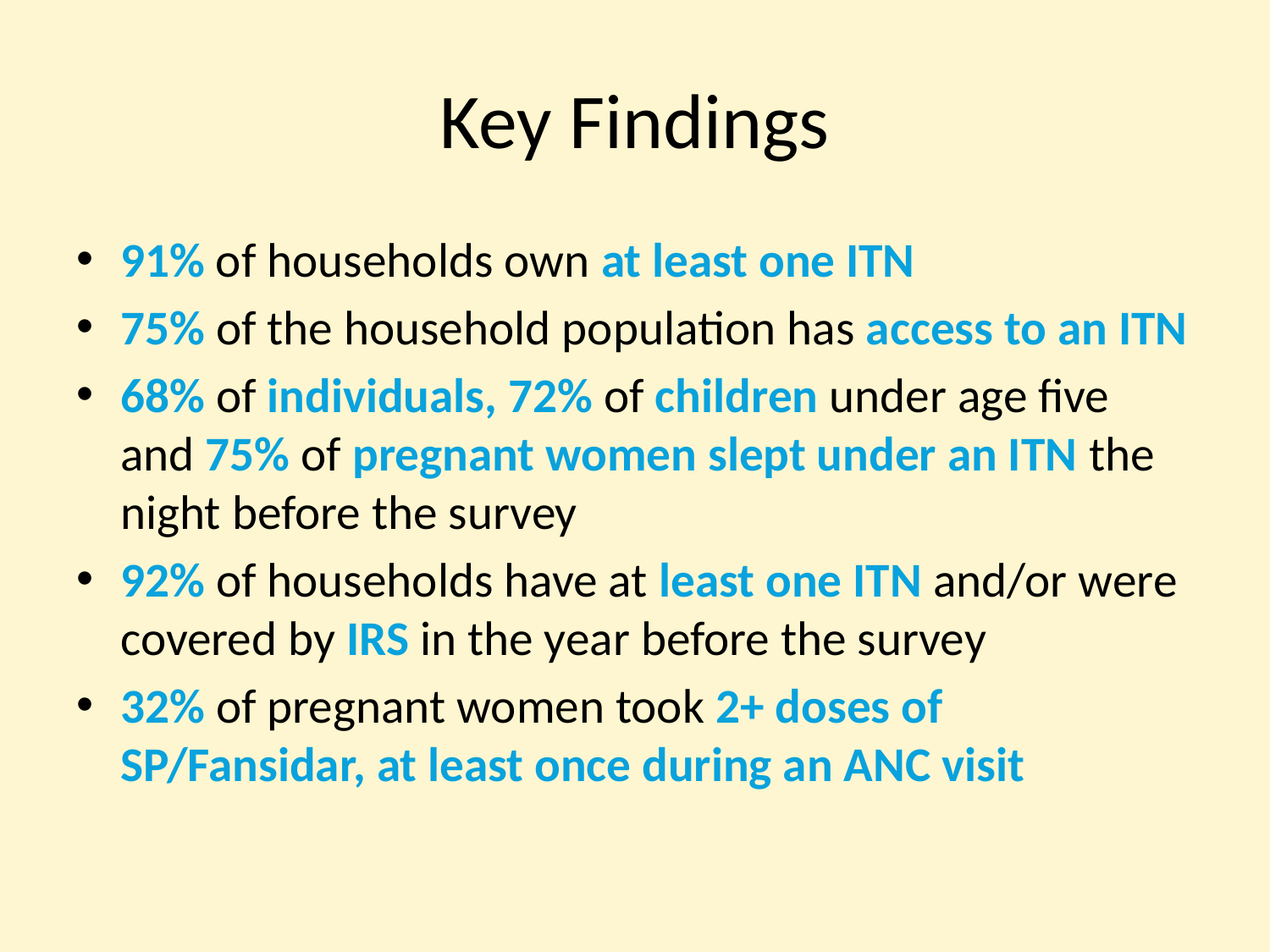

# Key Findings
91% of households own at least one ITN
75% of the household population has access to an ITN
68% of individuals, 72% of children under age five and 75% of pregnant women slept under an ITN the night before the survey
92% of households have at least one ITN and/or were covered by IRS in the year before the survey
32% of pregnant women took 2+ doses of SP/Fansidar, at least once during an ANC visit